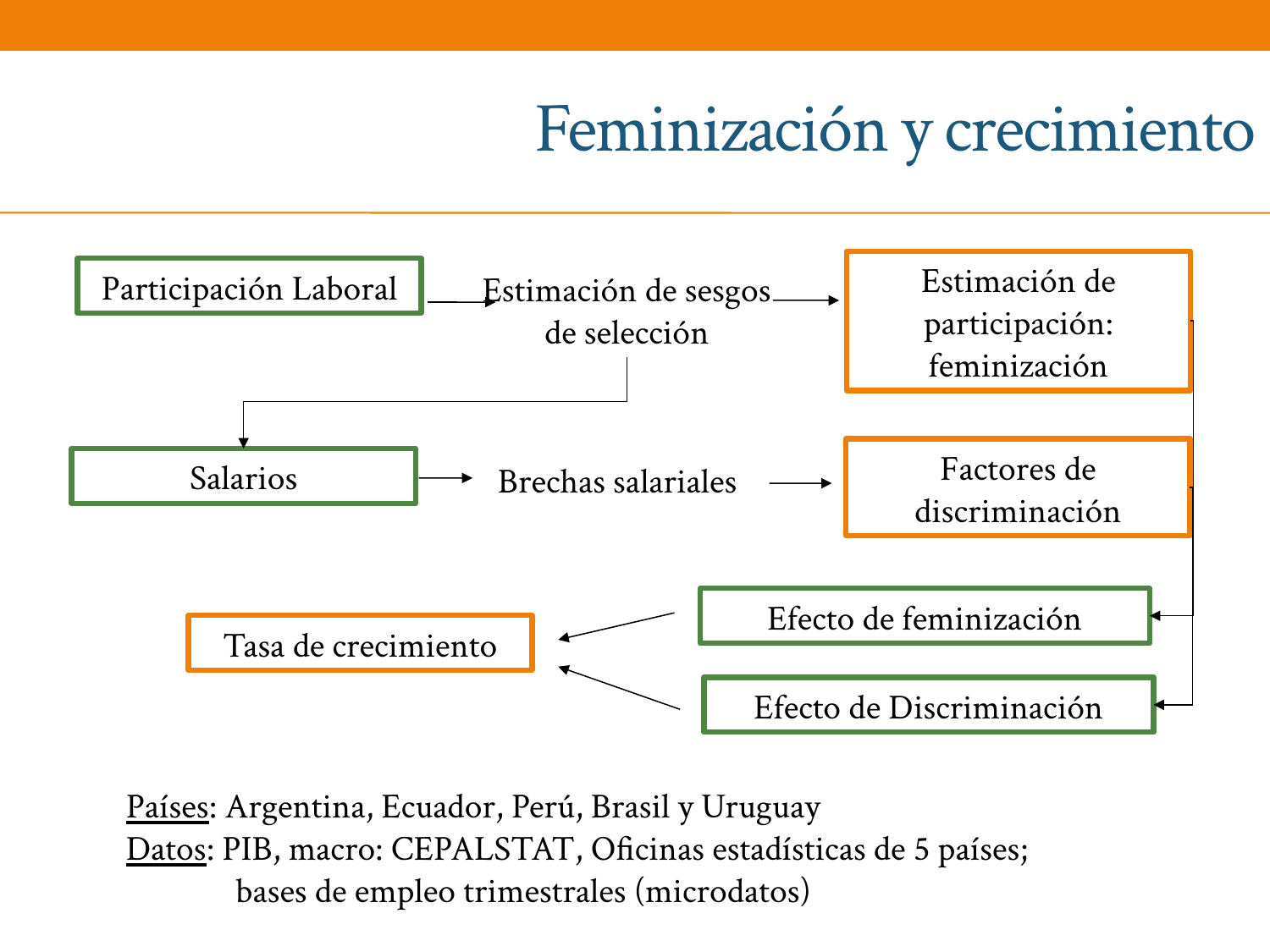

# Feminización y crecimiento
Estimación de participación:
feminización
Participación Laboral
Estimación de sesgos de selección

Factores de discriminación
Salarios
Brechas salariales

Efecto de feminización

Tasa de crecimiento

Efecto de Discriminación
Países: Argentina, Ecuador, Perú, Brasil y Uruguay
Datos: PIB, macro: CEPALSTAT, Oficinas estadísticas de 5 países;
              bases de empleo trimestrales (microdatos)